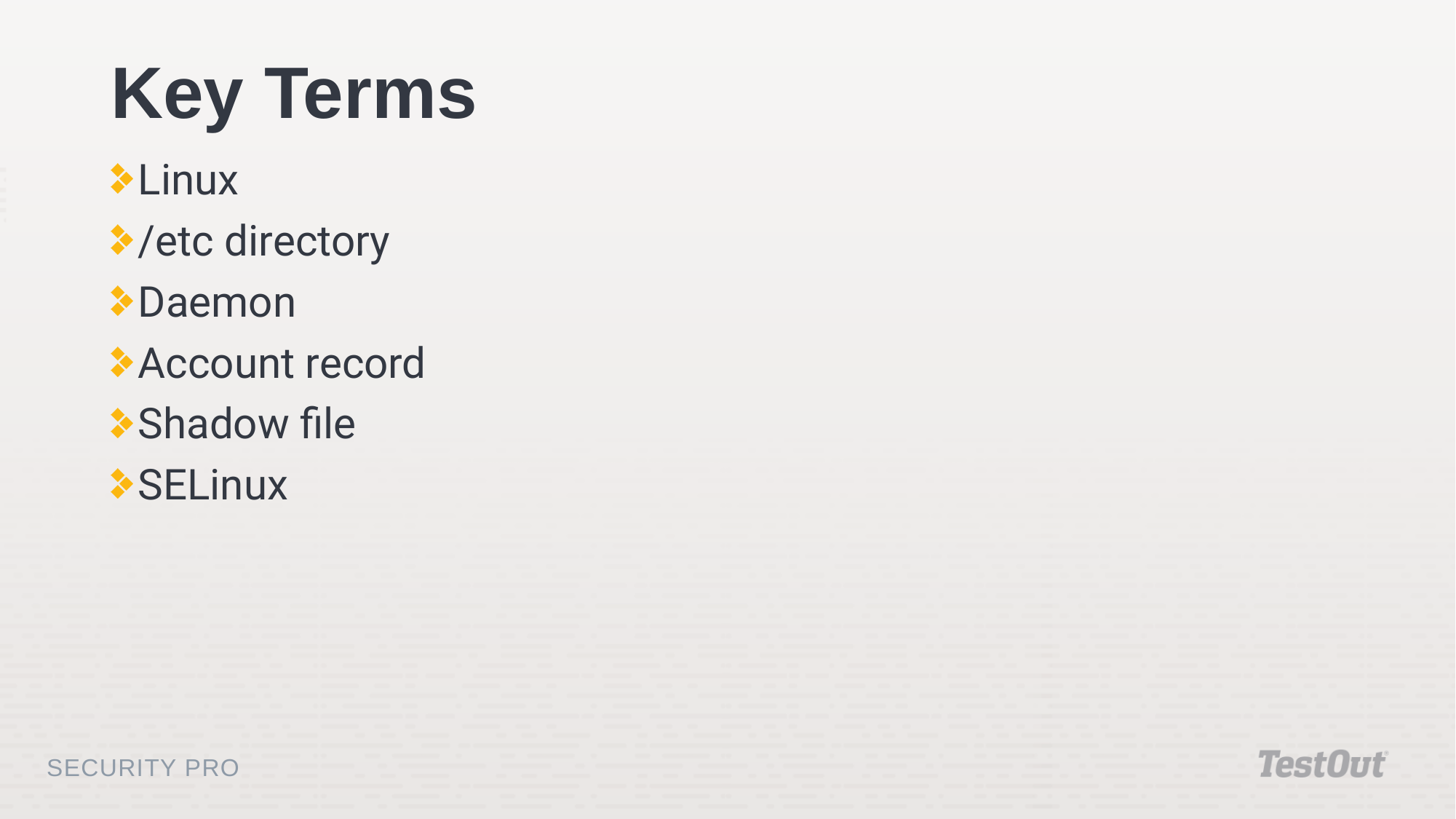

# Key Terms
Linux
/etc directory
Daemon
Account record
Shadow file
SELinux
Security Pro